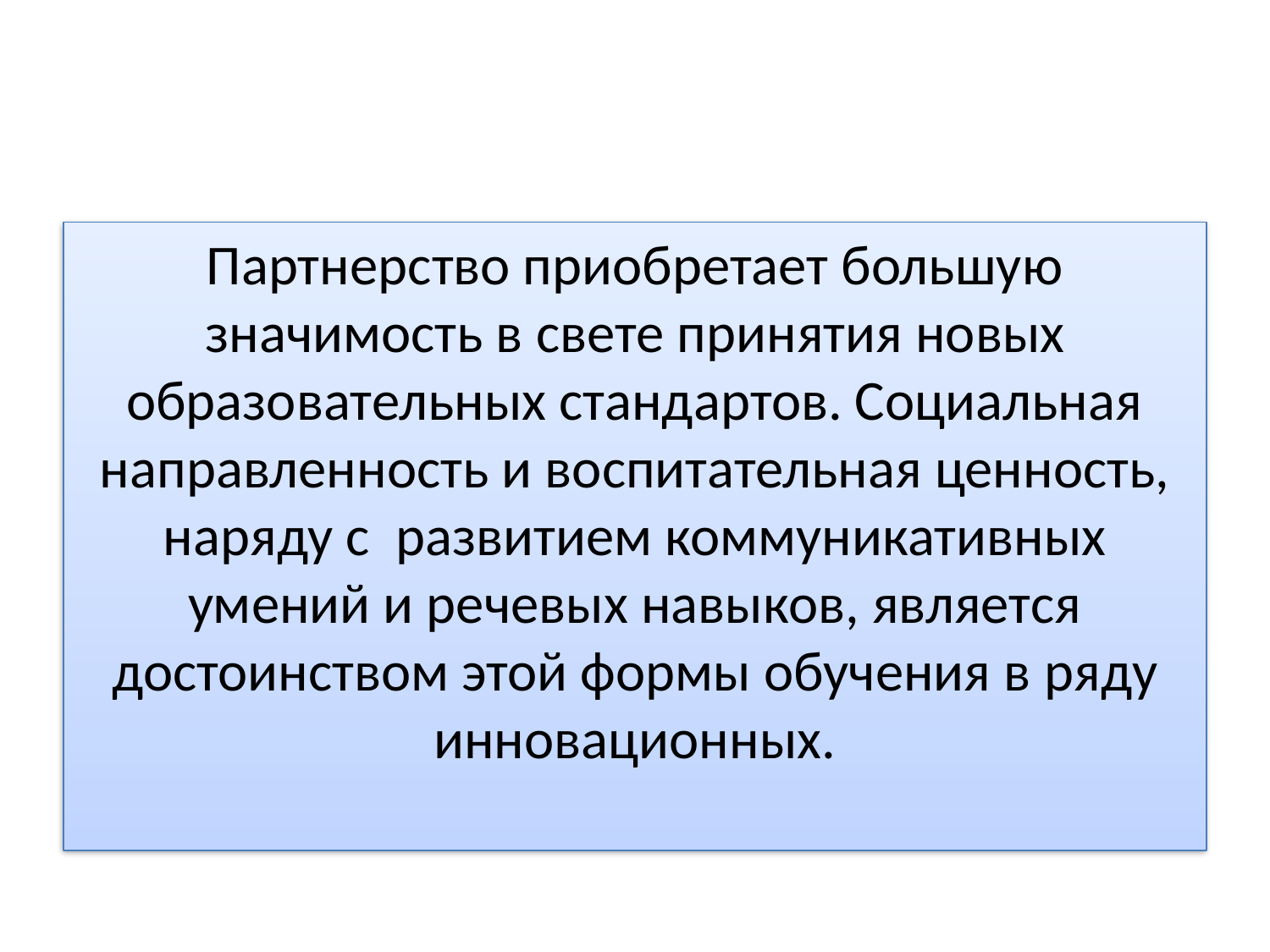

Партнерство приобретает большую значимость в свете принятия новых образовательных стандартов. Социальная направленность и воспитательная ценность, наряду с  развитием коммуникативных умений и речевых навыков, является достоинством этой формы обучения в ряду инновационных.